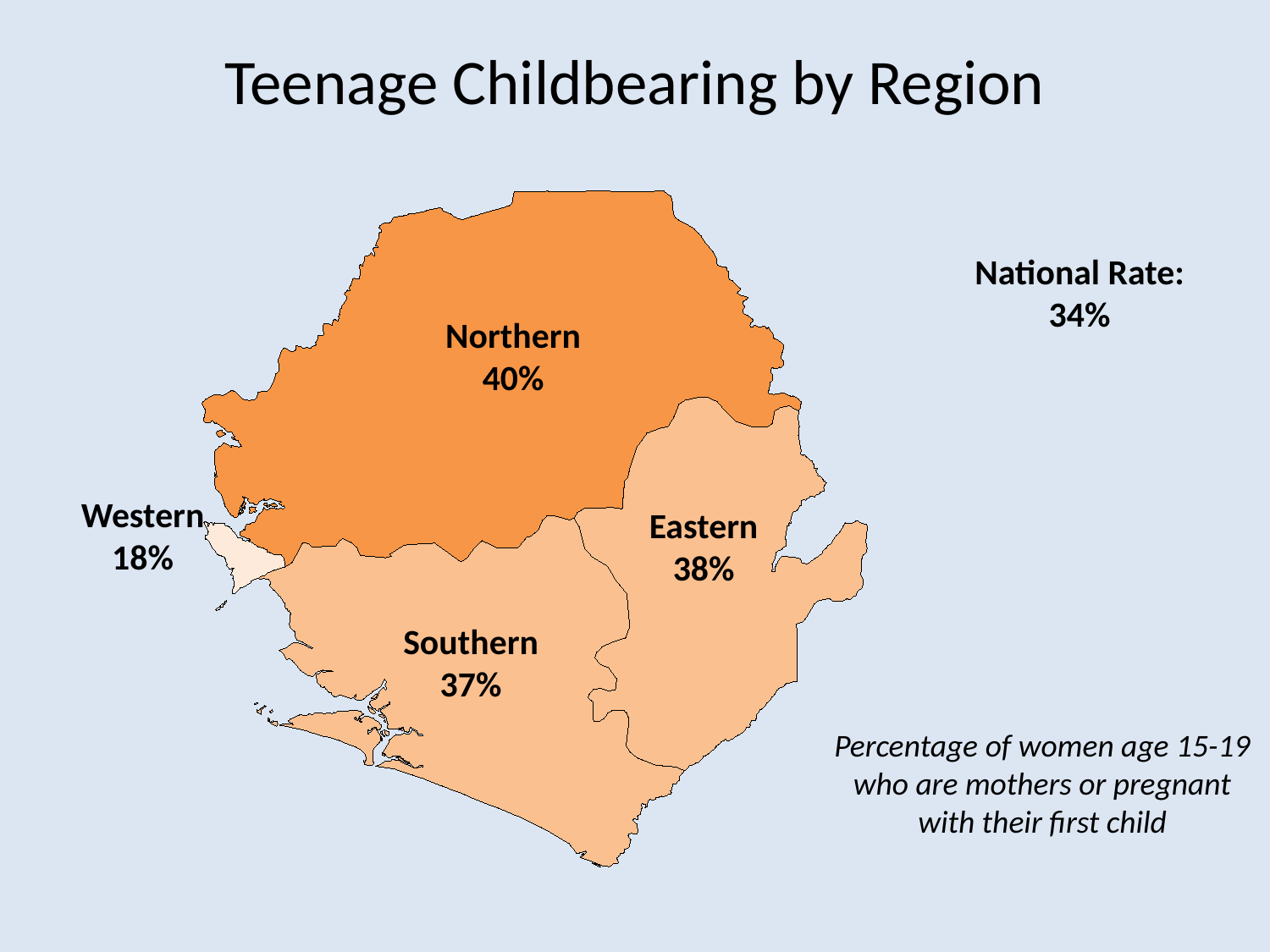

# Teenage Childbearing by Region

Northern
40%
Western
18%
Eastern
38%
Southern
37%
National Rate:
34%
Percentage of women age 15-19 who are mothers or pregnant with their first child